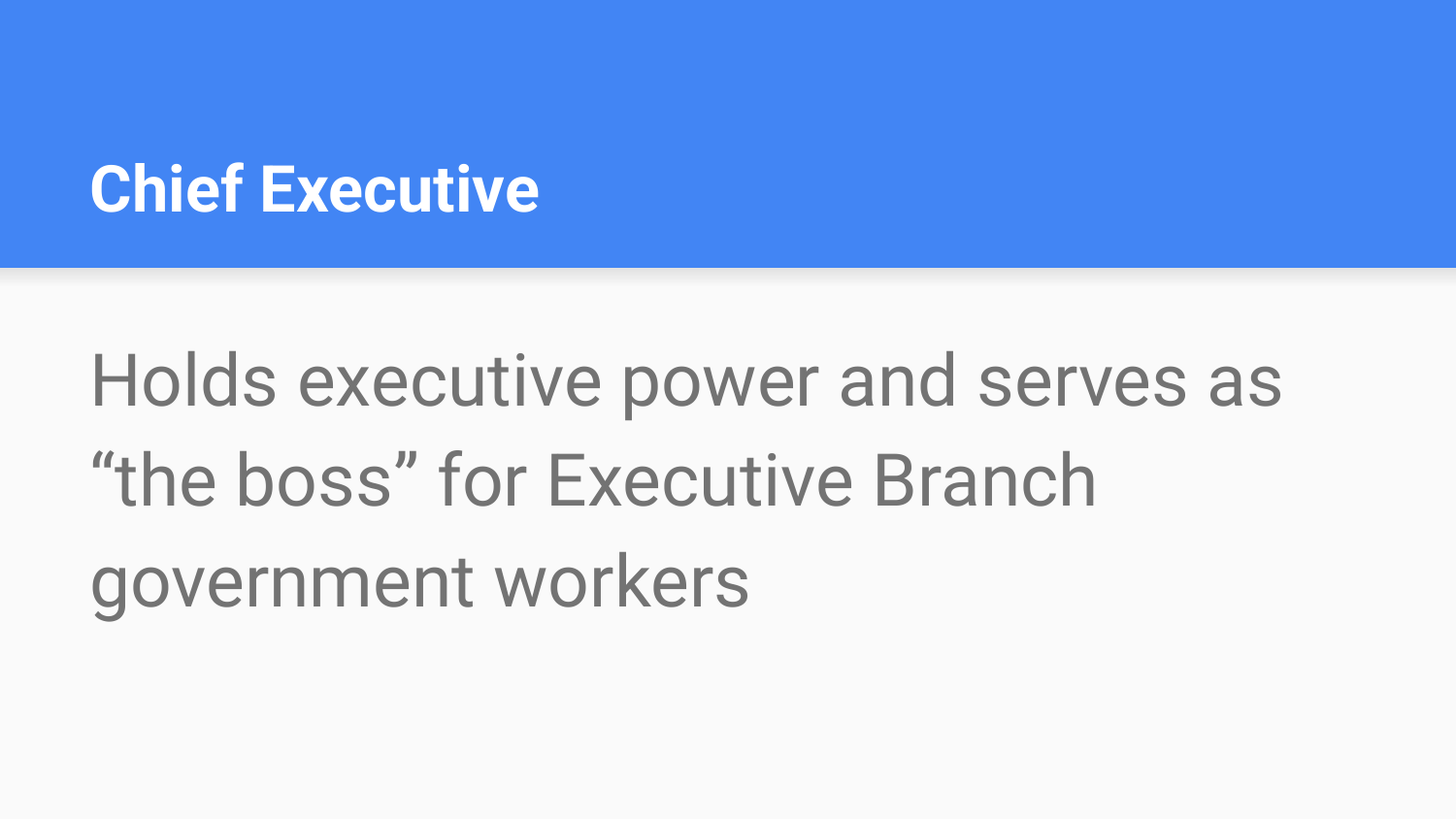

# Chief Executive
Holds executive power and serves as “the boss” for Executive Branch government workers